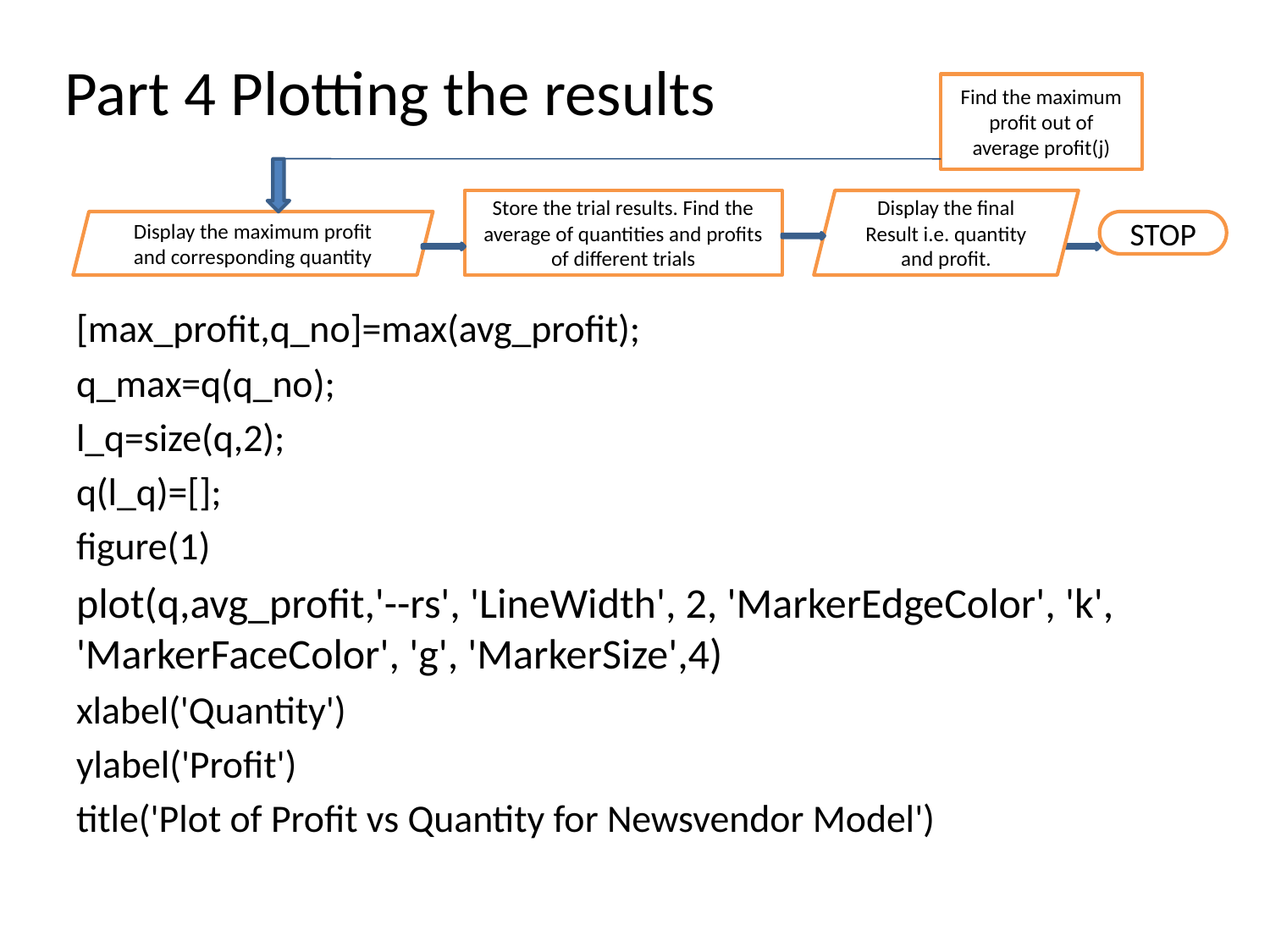

# Part 4 Plotting the results
Find the maximum profit out of average profit(j)

Store the trial results. Find the average of quantities and profits of different trials
Display the final Result i.e. quantity and profit.
Display the maximum profit and corresponding quantity
STOP

[max_profit,q_no]=max(avg_profit);
q_max=q(q_no);
l_q=size(q,2);
q(l_q)=[];
figure(1)
plot(q,avg_profit,'--rs', 'LineWidth', 2, 'MarkerEdgeColor', 'k', 'MarkerFaceColor', 'g', 'MarkerSize',4)
xlabel('Quantity')
ylabel('Profit')
title('Plot of Profit vs Quantity for Newsvendor Model')